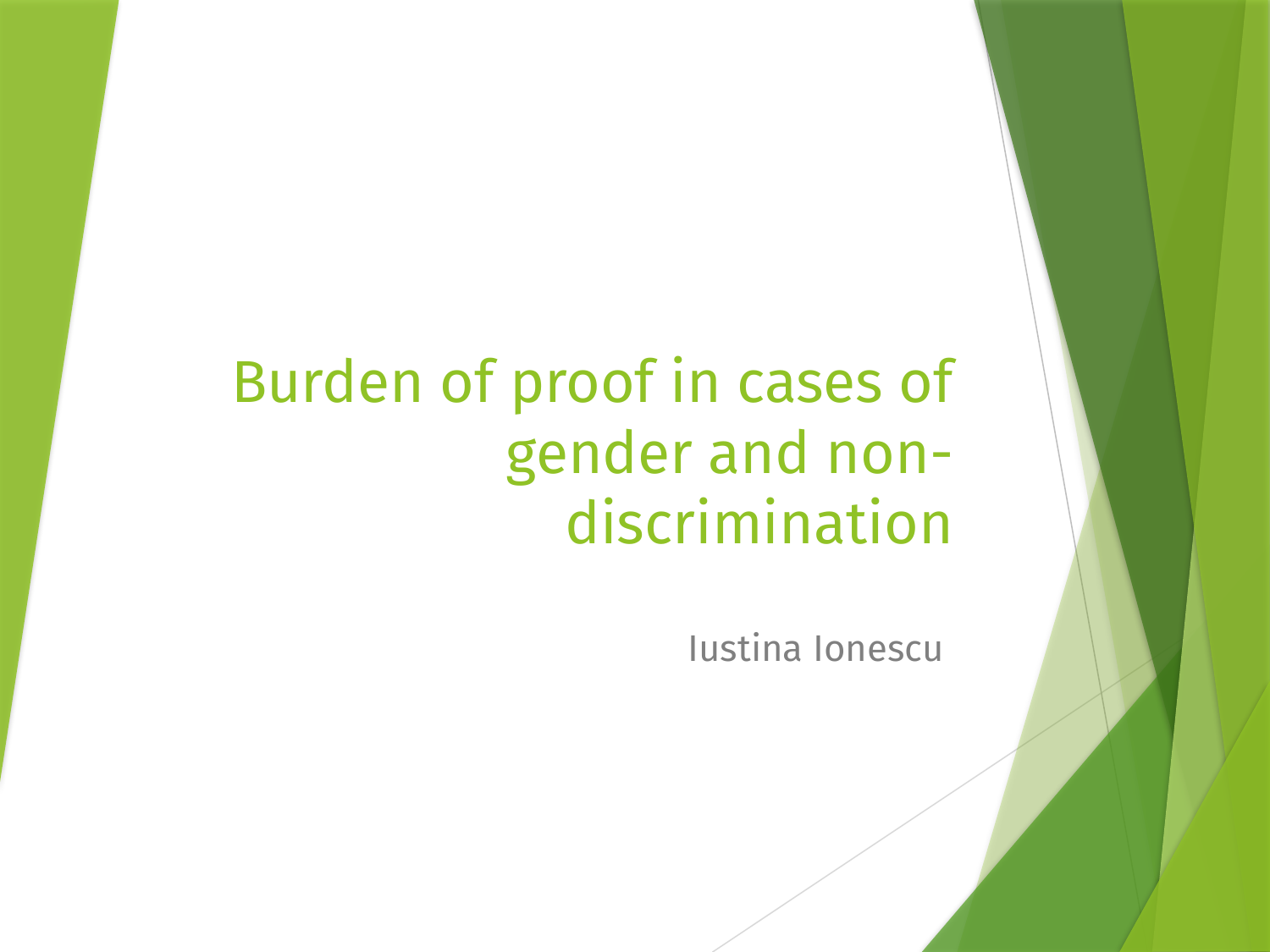

# Burden of proof in cases of gender and non-discrimination

Iustina Ionescu